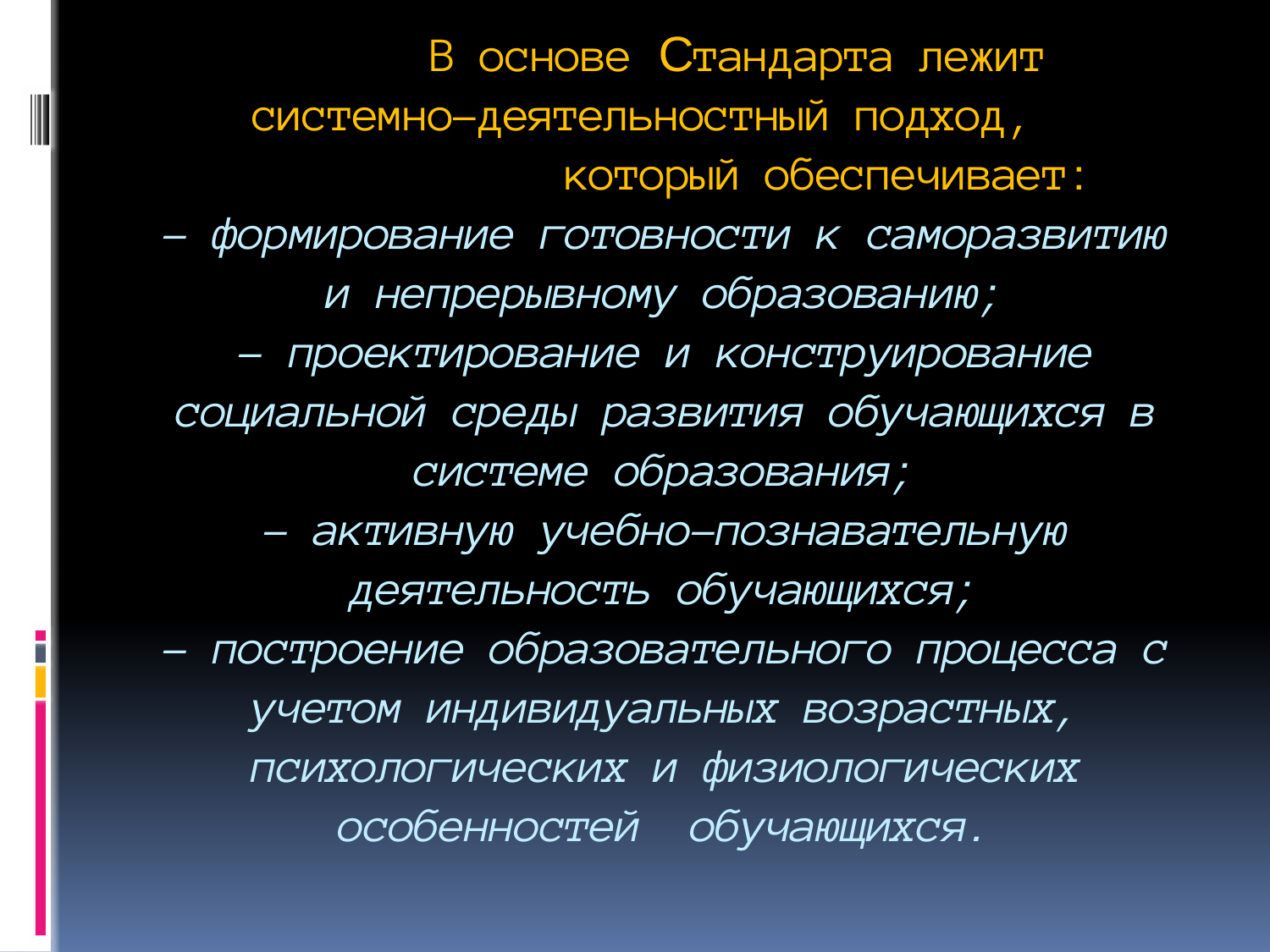

# В основе Стандарта лежит системно-деятельностный подход,                                        который обеспечивает: - формирование готовности к саморазвитию и непрерывному образованию; - проектирование и конструирование социальной среды развития обучающихся в системе образования; - активную учебно-познавательную деятельность обучающихся; - построение образовательного процесса с учетом индивидуальных возрастных, психологических и физиологических особенностей  обучающихся.